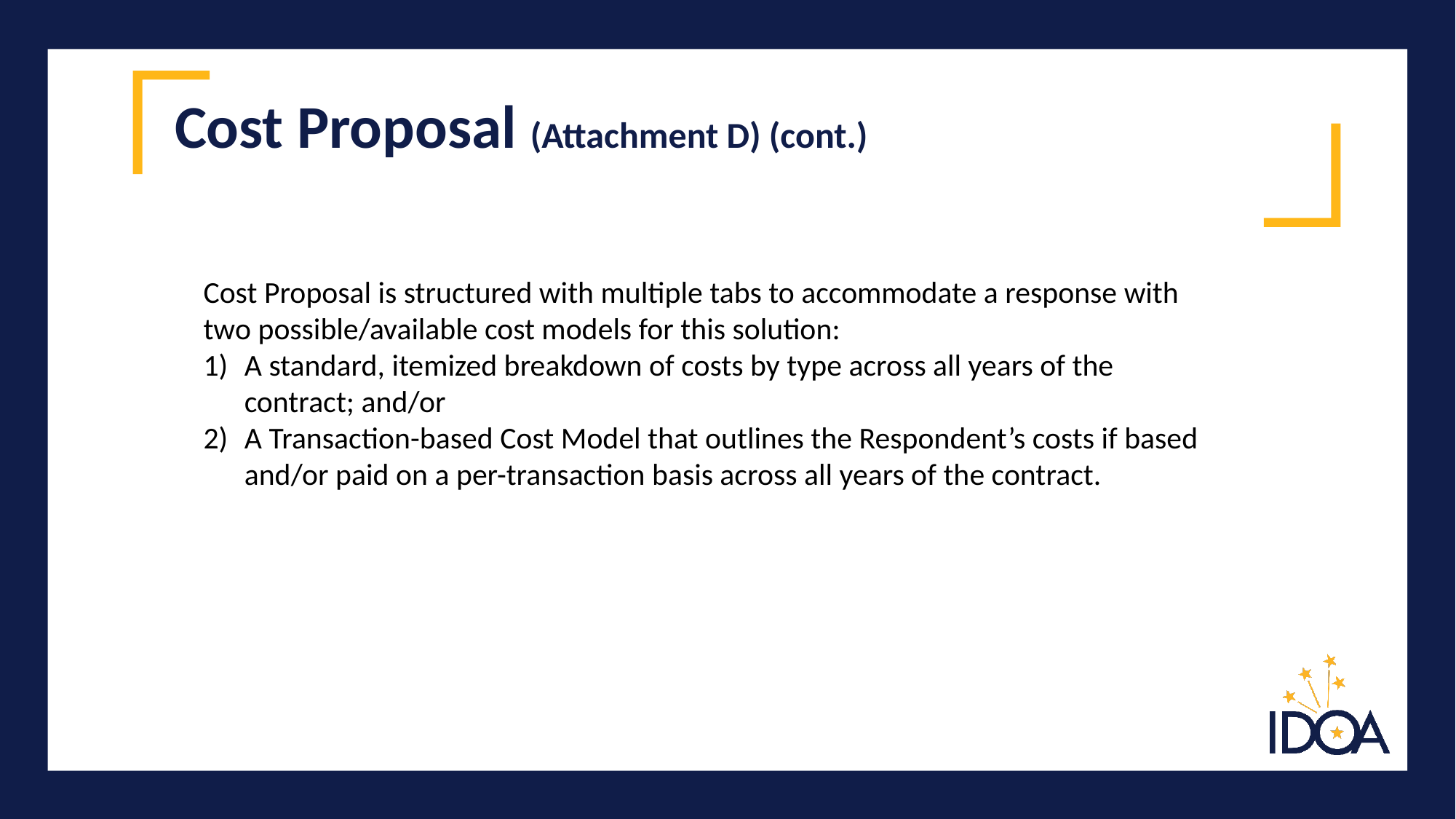

# Cost Proposal (Attachment D) (cont.)
Cost Proposal is structured with multiple tabs to accommodate a response with two possible/available cost models for this solution:
A standard, itemized breakdown of costs by type across all years of the contract; and/or
A Transaction-based Cost Model that outlines the Respondent’s costs if based and/or paid on a per-transaction basis across all years of the contract.